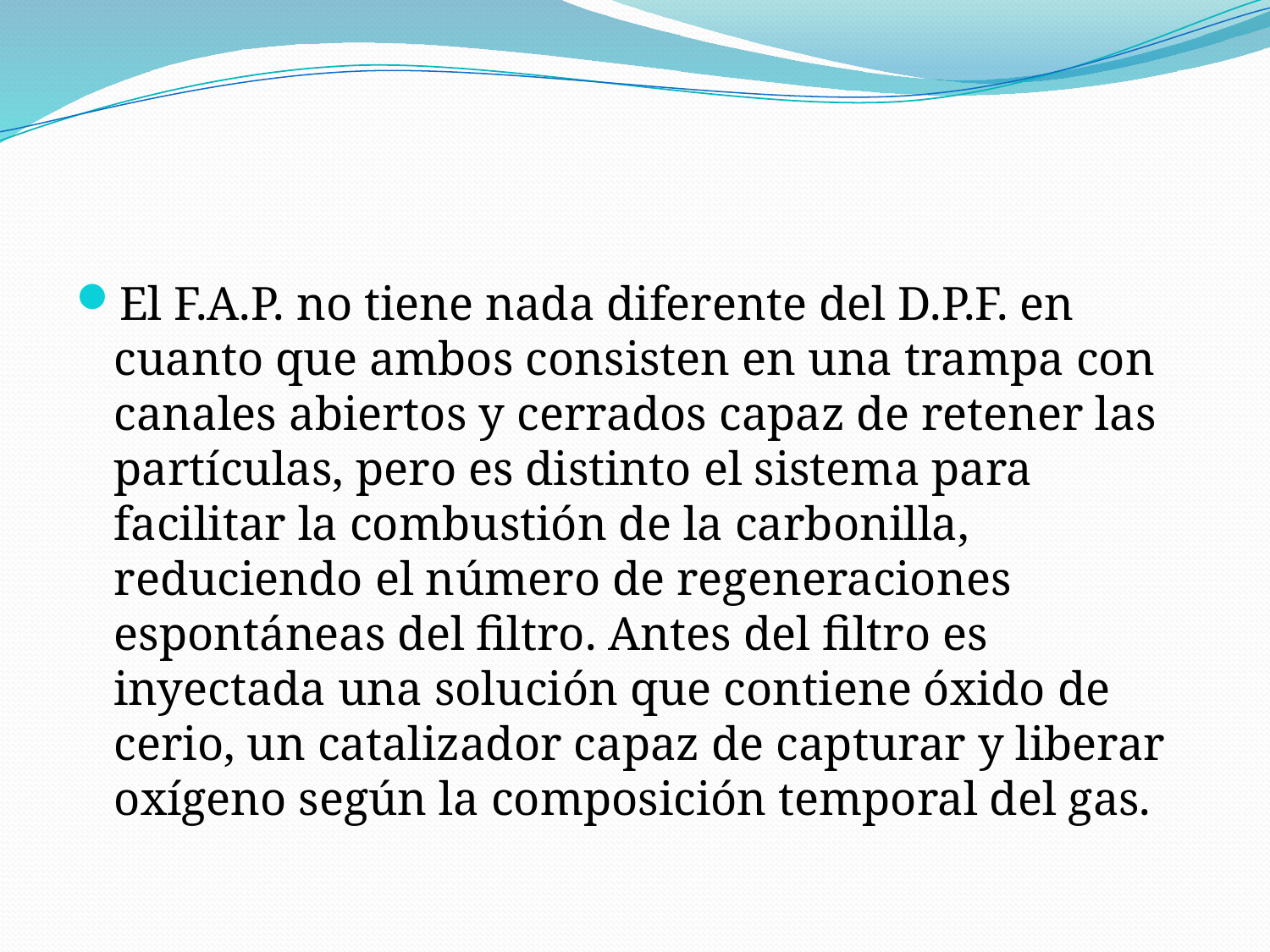

#
El F.A.P. no tiene nada diferente del D.P.F. en cuanto que ambos consisten en una trampa con canales abiertos y cerrados capaz de retener las partículas, pero es distinto el sistema para facilitar la combustión de la carbonilla, reduciendo el número de regeneraciones espontáneas del filtro. Antes del filtro es inyectada una solución que contiene óxido de cerio, un catalizador capaz de capturar y liberar oxígeno según la composición temporal del gas.